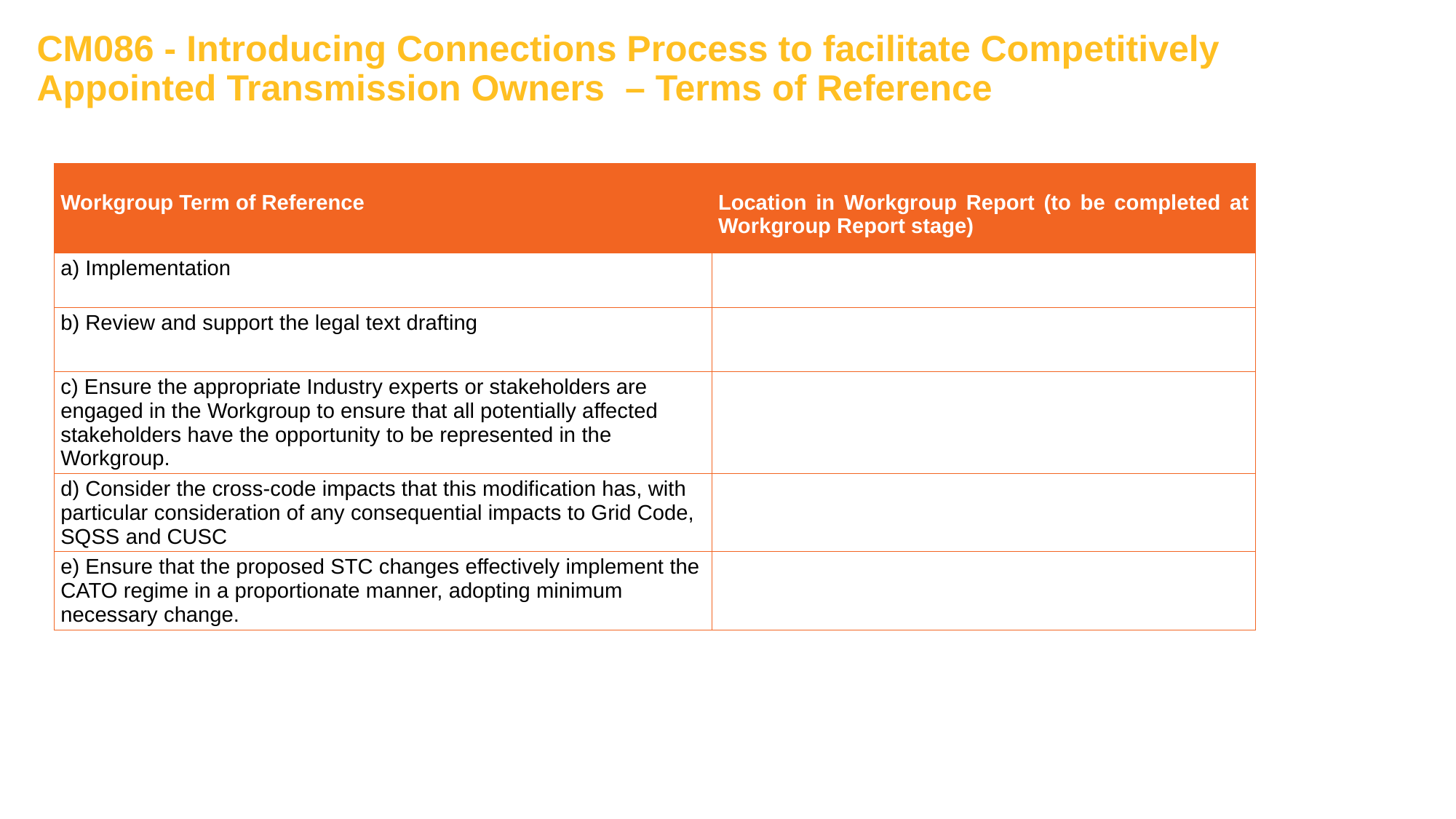

# CM086 - Introducing Connections Process to facilitate Competitively Appointed Transmission Owners  – Terms of Reference

| Workgroup Term of Reference | Location in Workgroup Report (to be completed at Workgroup Report stage) |
| --- | --- |
| a) Implementation |  |
| b) Review and support the legal text drafting |  |
| c) Ensure the appropriate Industry experts or stakeholders are engaged in the Workgroup to ensure that all potentially affected stakeholders have the opportunity to be represented in the Workgroup. |  |
| d) Consider the cross-code impacts that this modification has, with particular consideration of any consequential impacts to Grid Code, SQSS and CUSC |  |
| e) Ensure that the proposed STC changes effectively implement the CATO regime in a proportionate manner, adopting minimum necessary change. |  |